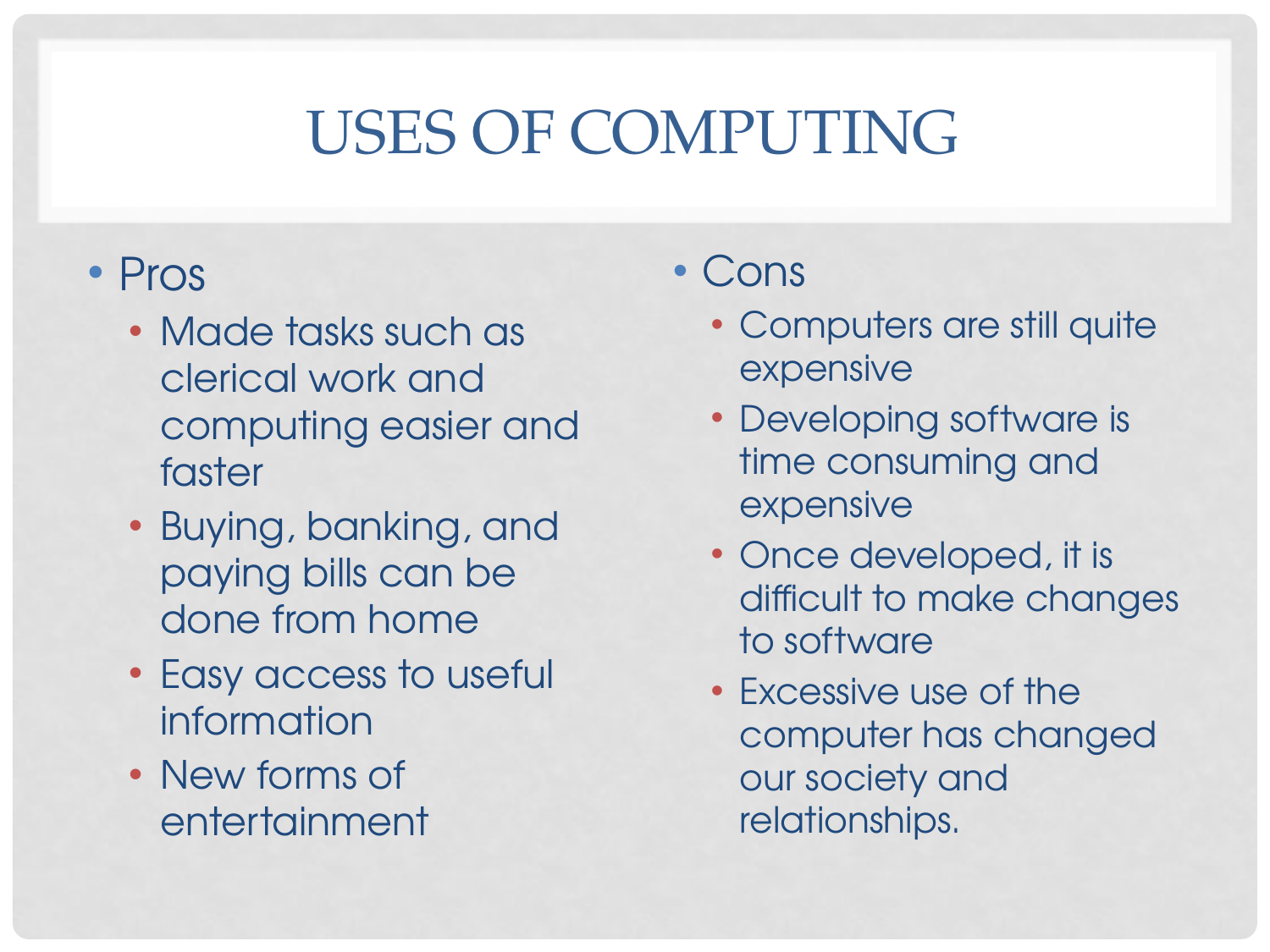

# Uses of Computing
Pros
Made tasks such as clerical work and computing easier and faster
Buying, banking, and paying bills can be done from home
Easy access to useful information
New forms of entertainment
Cons
Computers are still quite expensive
Developing software is time consuming and expensive
Once developed, it is difficult to make changes to software
Excessive use of the computer has changed our society and relationships.